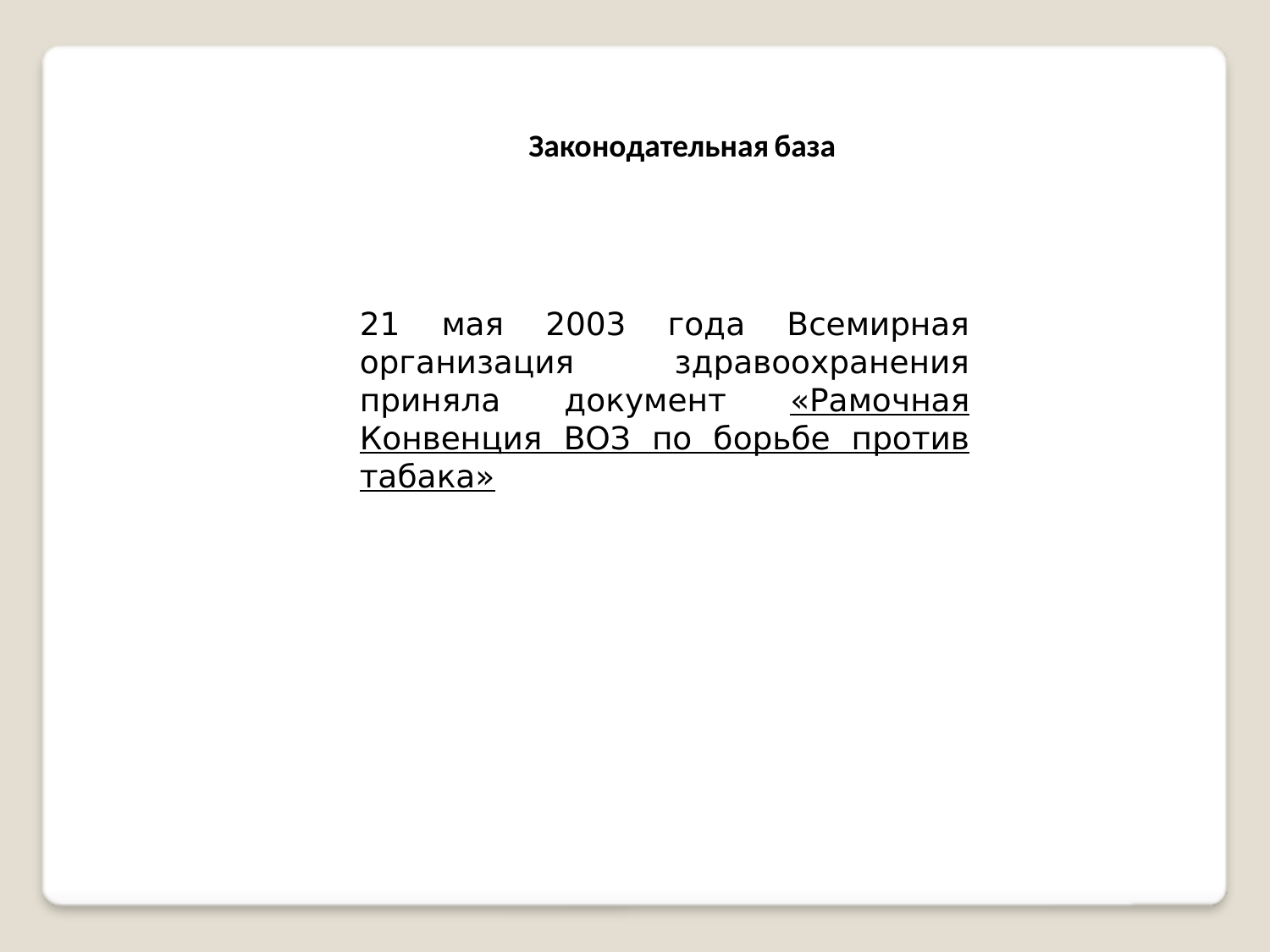

Законодательная база
21 мая 2003 года Всемирная организация здравоохранения приняла документ «Рамочная Конвенция ВОЗ по борьбе против табака»